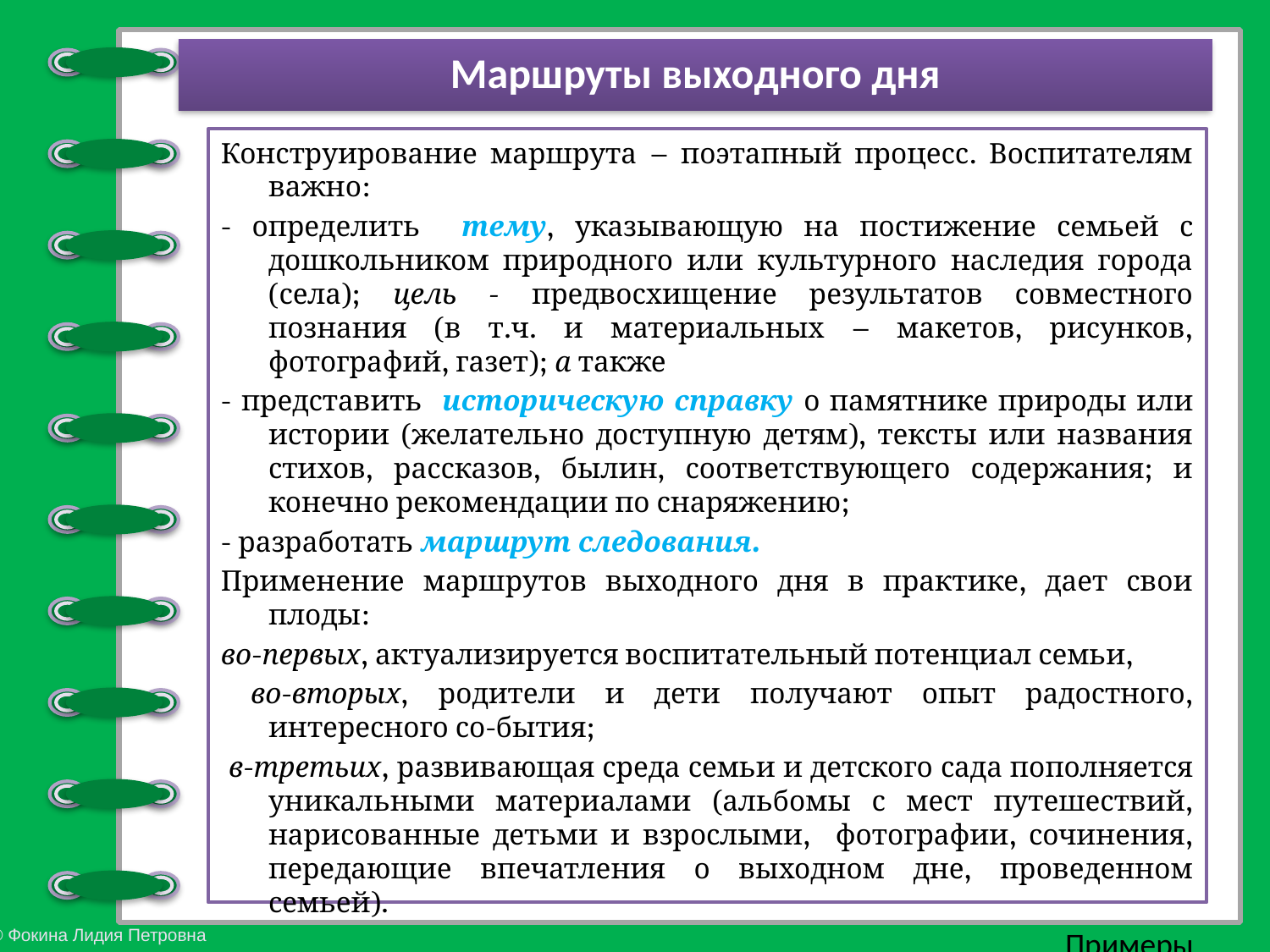

# Маршруты выходного дня
Конструирование маршрута – поэтапный процесс. Воспитателям важно:
- определить  тему, указывающую на постижение семьей с дошкольником природного или культурного наследия города (села); цель - предвосхищение результатов совместного познания (в т.ч. и материальных – макетов, рисунков, фотографий, газет); а также
- представить  историческую справку о памятнике природы или истории (желательно доступную детям), тексты или названия стихов, рассказов, былин, соответствующего содержания; и конечно рекомендации по снаряжению;
- разработать маршрут следования.
Применение маршрутов выходного дня в практике, дает свои плоды:
во-первых, актуализируется воспитательный потенциал семьи,
 во-вторых, родители и дети получают опыт радостного, интересного со-бытия;
 в-третьих, развивающая среда семьи и детского сада пополняется уникальными материалами (альбомы с мест путешествий, нарисованные детьми и взрослыми,  фотографии, сочинения, передающие впечатления о выходном дне, проведенном семьей).
Примеры